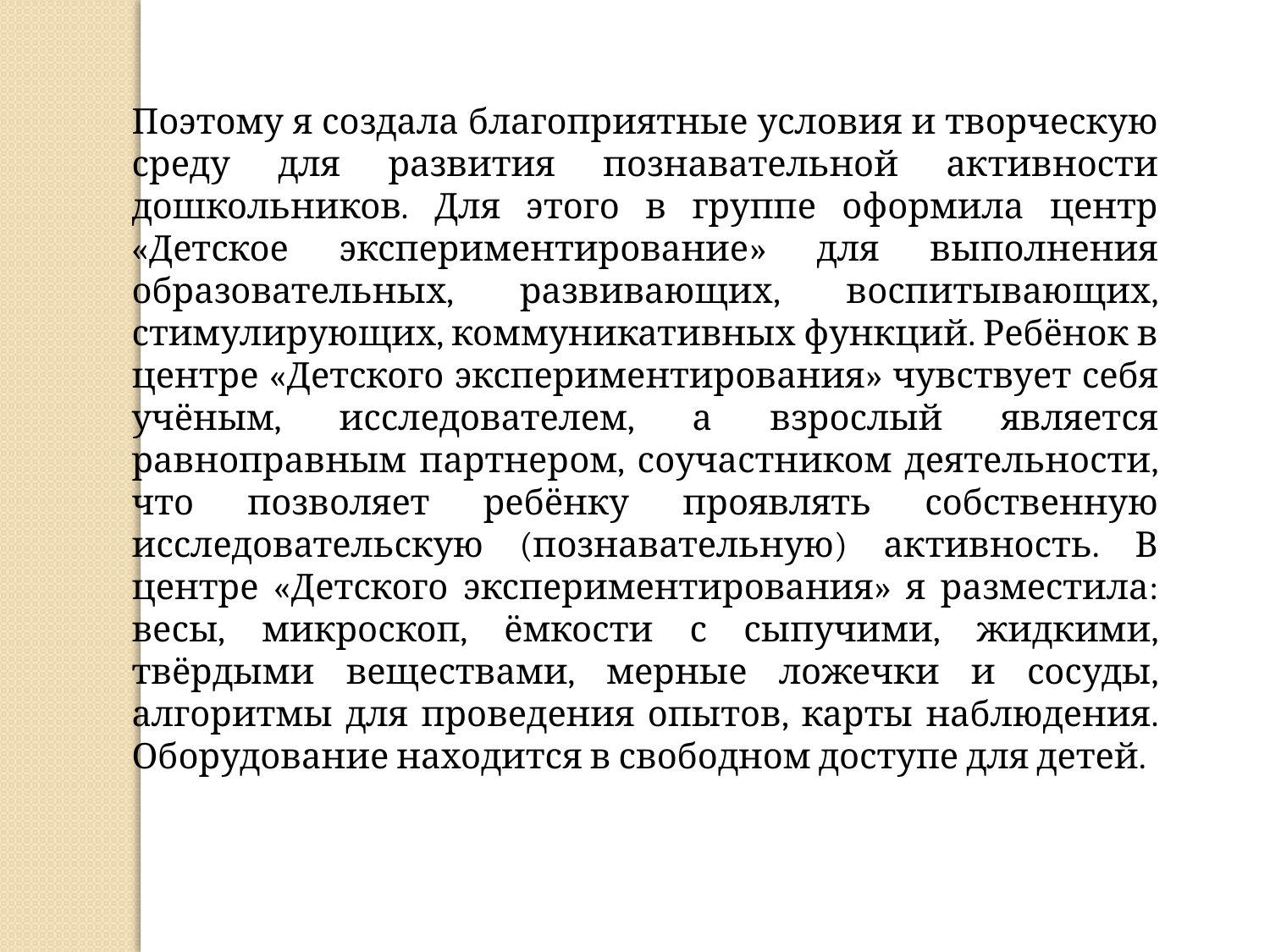

Поэтому я создала благоприятные условия и творческую среду для развития познавательной активности дошкольников. Для этого в группе оформила центр «Детское экспериментирование» для выполнения образовательных, развивающих, воспитывающих, стимулирующих, коммуникативных функций. Ребёнок в центре «Детского экспериментирования» чувствует себя учёным, исследователем, а взрослый является равноправным партнером, соучастником деятельности, что позволяет ребёнку проявлять собственную исследовательскую (познавательную) активность. В центре «Детского экспериментирования» я разместила: весы, микроскоп, ёмкости с сыпучими, жидкими, твёрдыми веществами, мерные ложечки и сосуды, алгоритмы для проведения опытов, карты наблюдения. Оборудование находится в свободном доступе для детей.